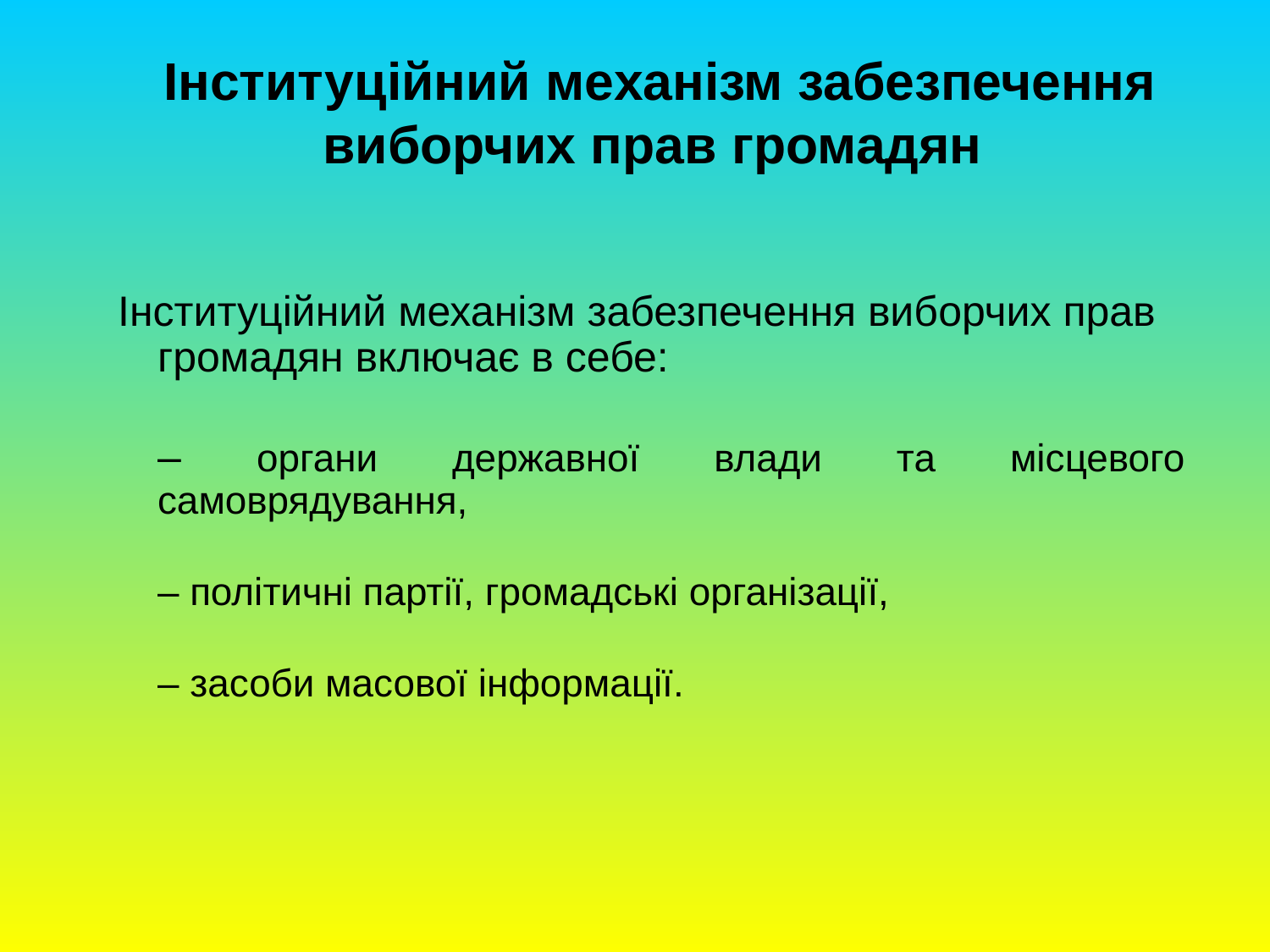

# Інституційний механізм забезпечення виборчих прав громадян

Інституційний механізм забезпечення виборчих прав громадян включає в себе:
	– органи державної влади та місцевого самоврядування,
– політичні партії, громадські організації,
– засоби масової інформації.